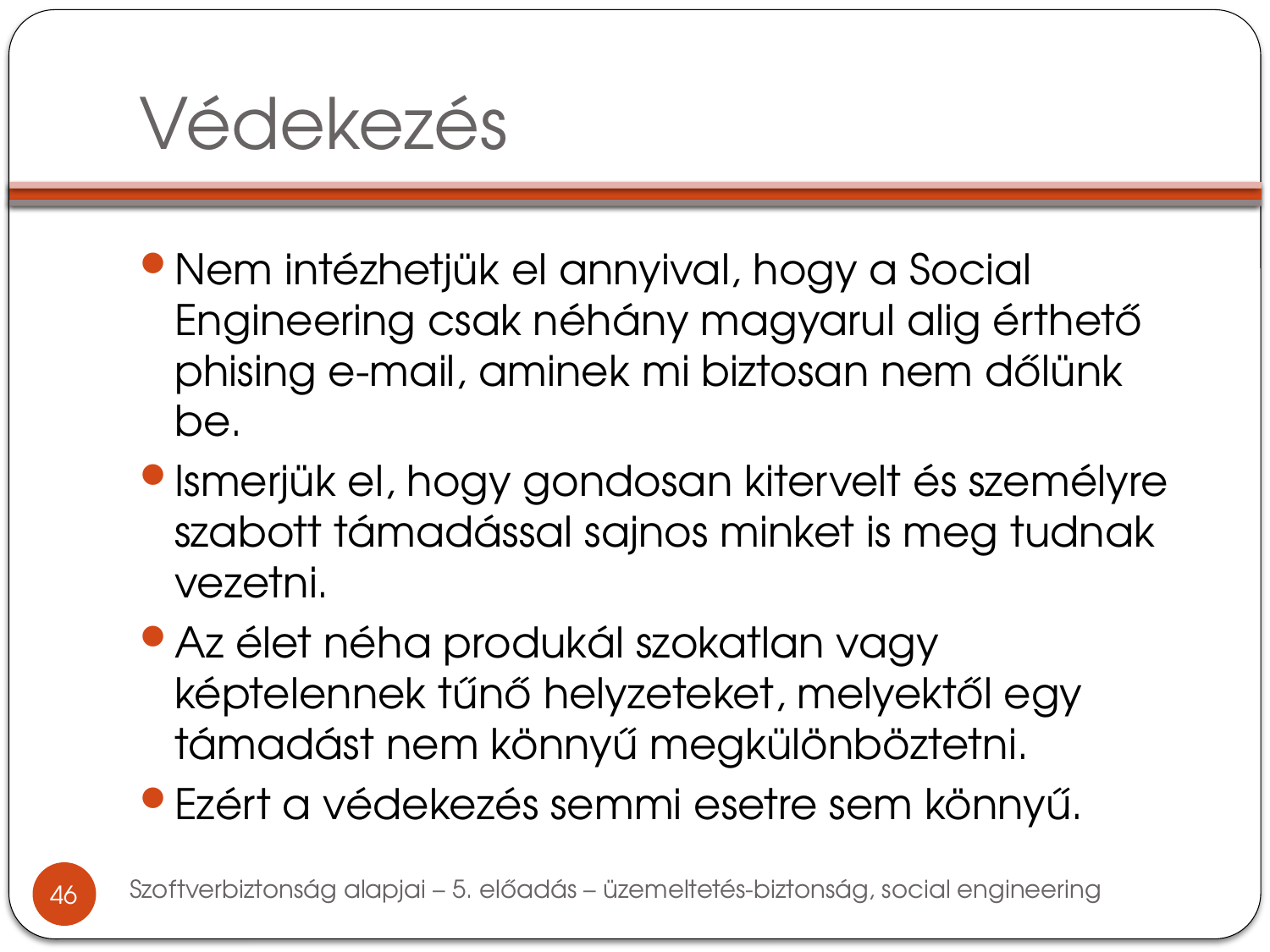

# Védekezés
Nem intézhetjük el annyival, hogy a Social Engineering csak néhány magyarul alig érthető phising e-mail, aminek mi biztosan nem dőlünk be.
Ismerjük el, hogy gondosan kitervelt és személyre szabott támadással sajnos minket is meg tudnak vezetni.
Az élet néha produkál szokatlan vagy képtelennek tűnő helyzeteket, melyektől egy támadást nem könnyű megkülönböztetni.
Ezért a védekezés semmi esetre sem könnyű.
Szoftverbiztonság alapjai – 5. előadás – üzemeltetés-biztonság, social engineering
46